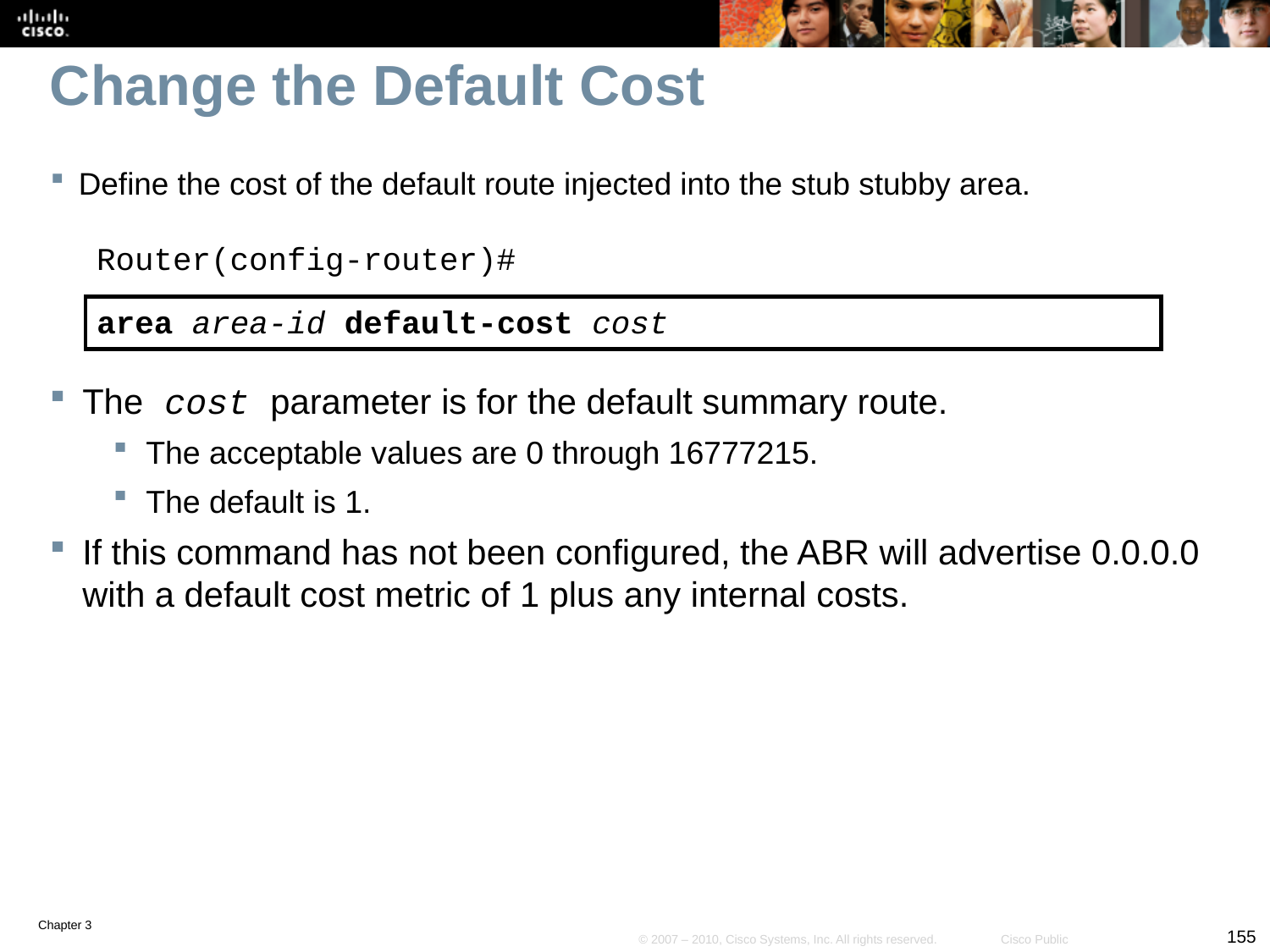

# Change the Default Cost
Define the cost of the default route injected into the stub stubby area.
Router(config-router)#
area area-id default-cost cost
The cost parameter is for the default summary route.
The acceptable values are 0 through 16777215.
The default is 1.
If this command has not been configured, the ABR will advertise 0.0.0.0 with a default cost metric of 1 plus any internal costs.